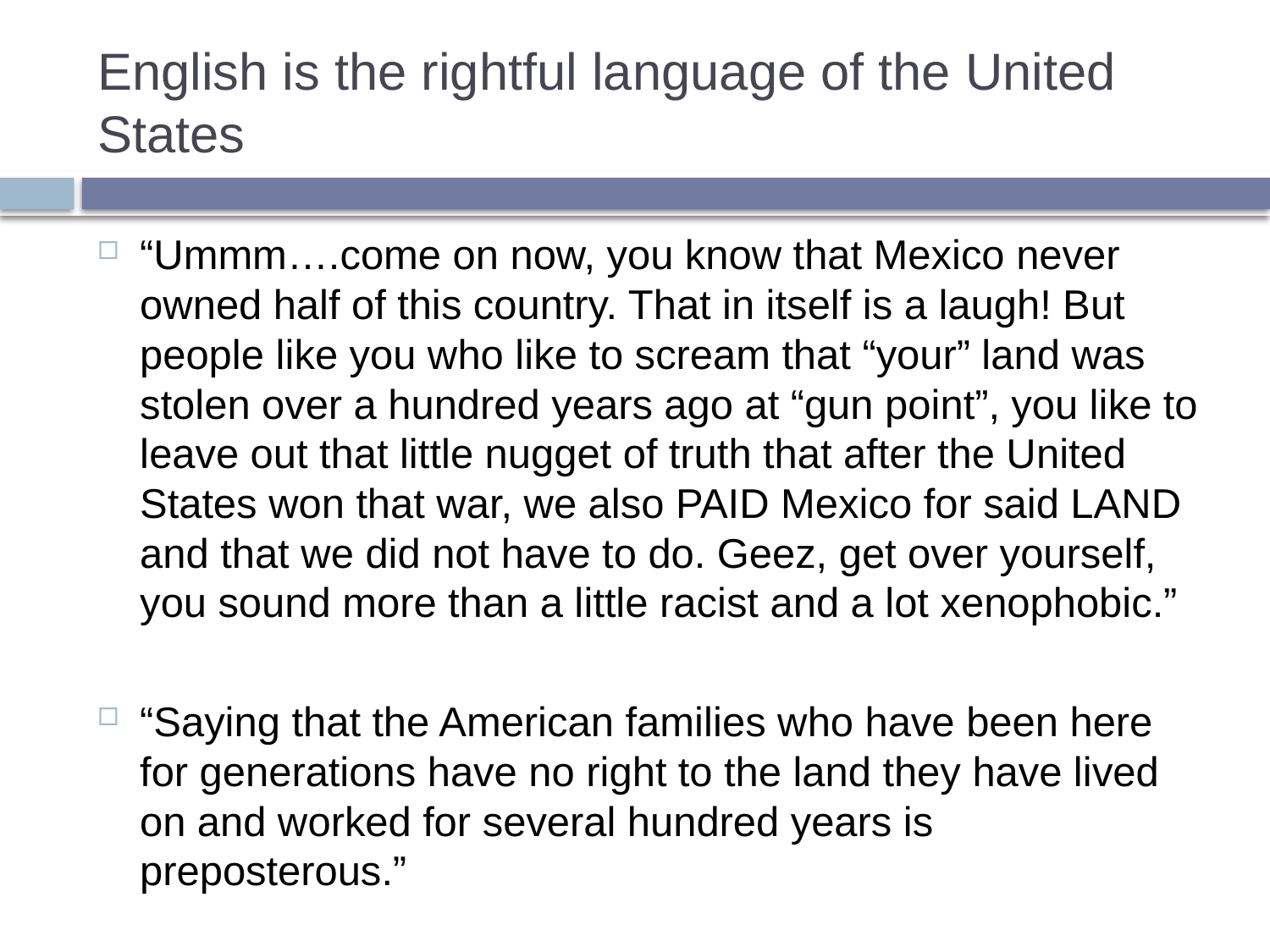

# English is the rightful language of the United States
“Ummm….come on now, you know that Mexico never owned half of this country. That in itself is a laugh! But people like you who like to scream that “your” land was stolen over a hundred years ago at “gun point”, you like to leave out that little nugget of truth that after the United States won that war, we also PAID Mexico for said LAND and that we did not have to do. Geez, get over yourself, you sound more than a little racist and a lot xenophobic.”

“Saying that the American families who have been here for generations have no right to the land they have lived on and worked for several hundred years is preposterous.”